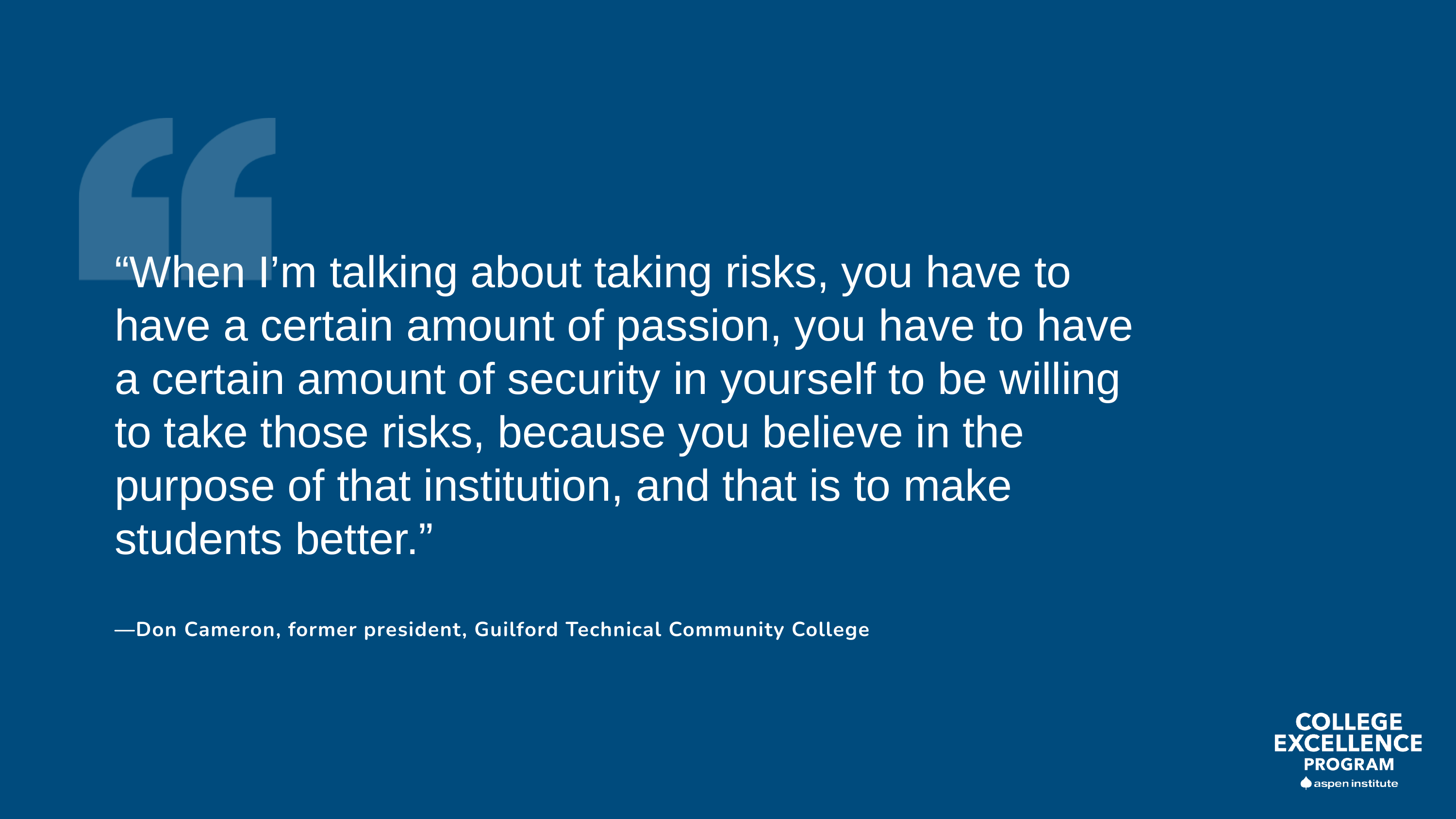

“When I’m talking about taking risks, you have to have a certain amount of passion, you have to have a certain amount of security in yourself to be willing to take those risks, because you believe in the purpose of that institution, and that is to make students better.”
—Don Cameron, former president, Guilford Technical Community College